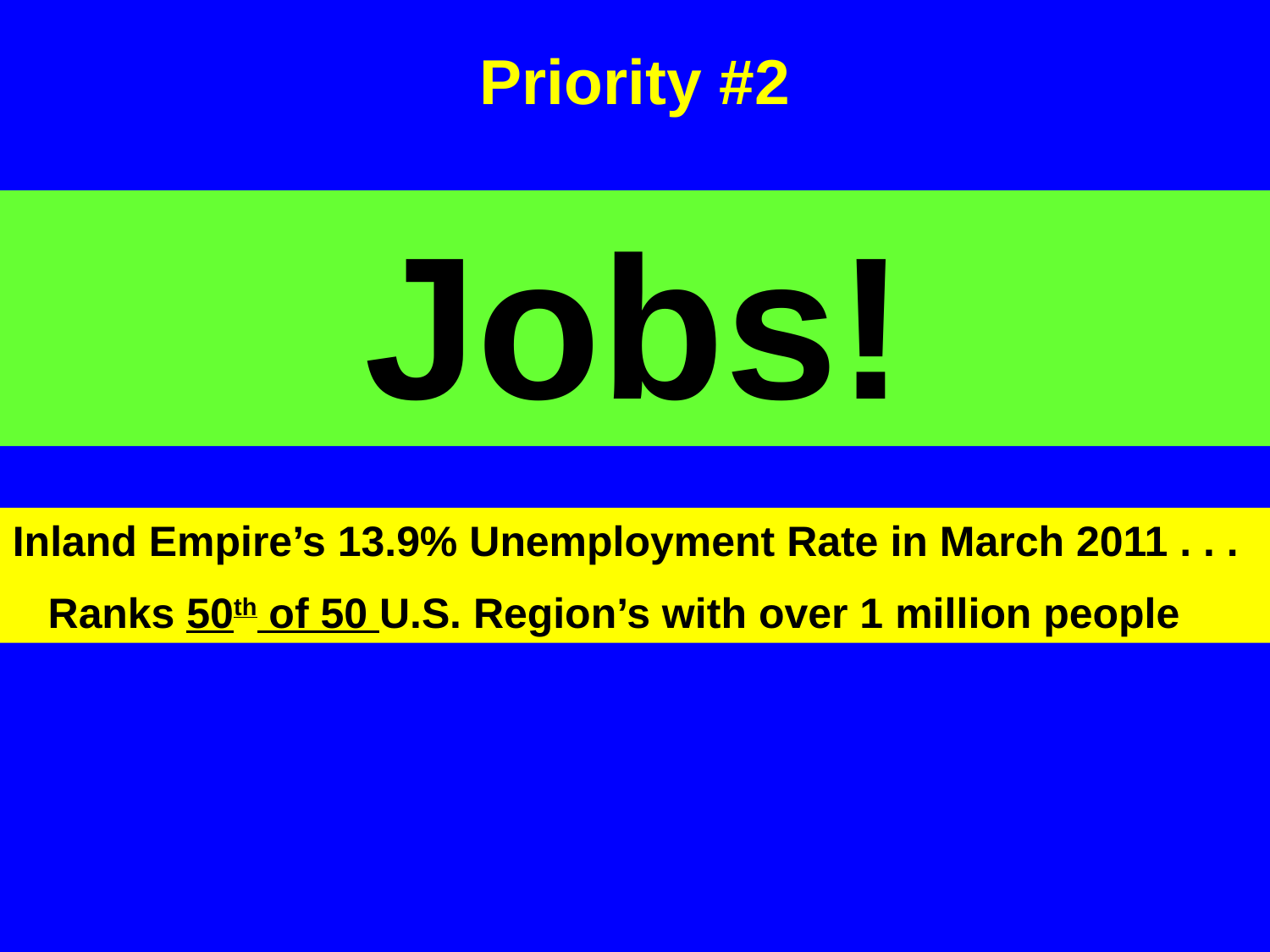

# Priority #2
Jobs!
Inland Empire’s 13.9% Unemployment Rate in March 2011 . . .
   Ranks 50th of 50 U.S. Region’s with over 1 million people